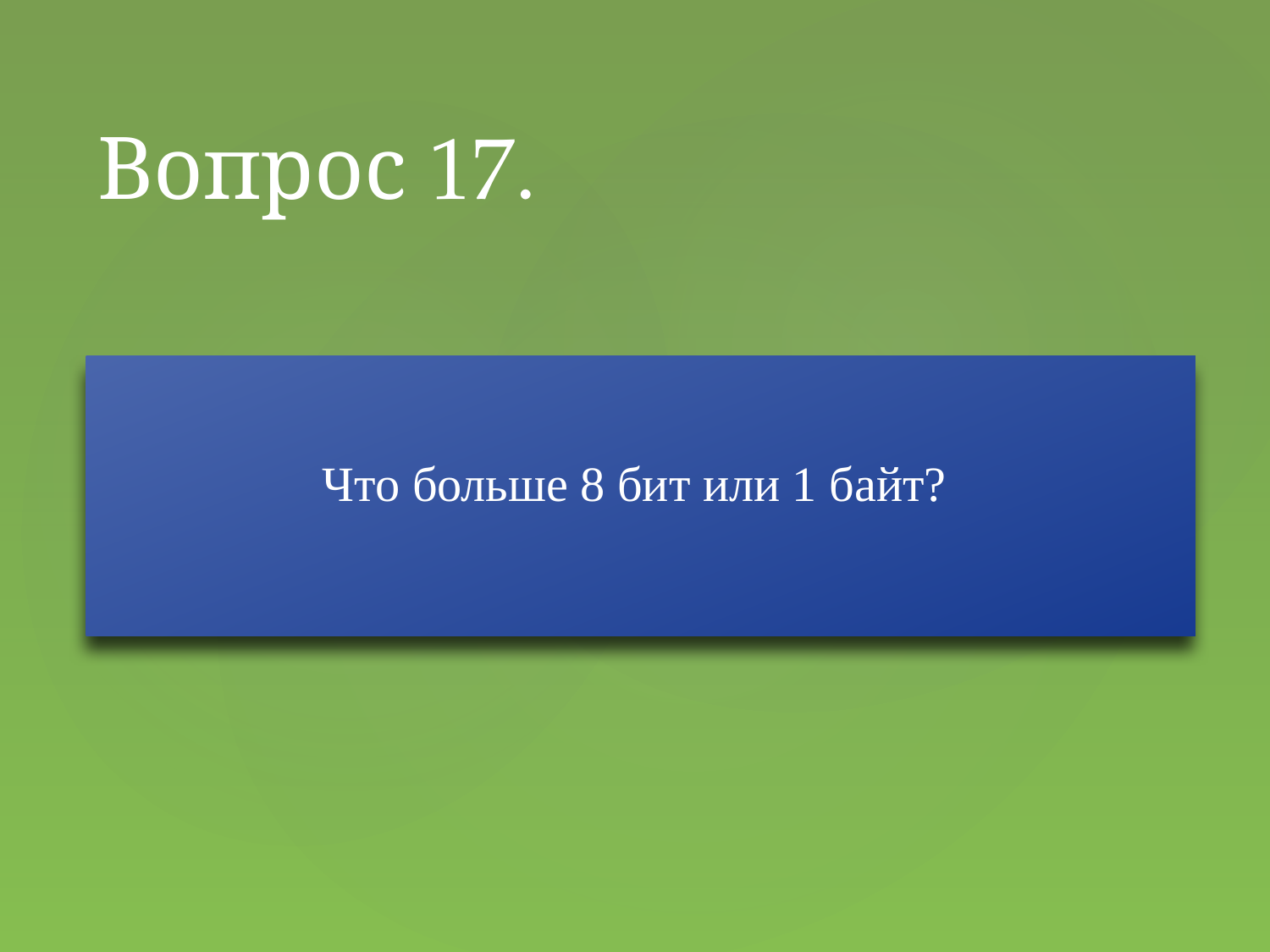

# Вопрос 17.
Что больше 8 бит или 1 байт?